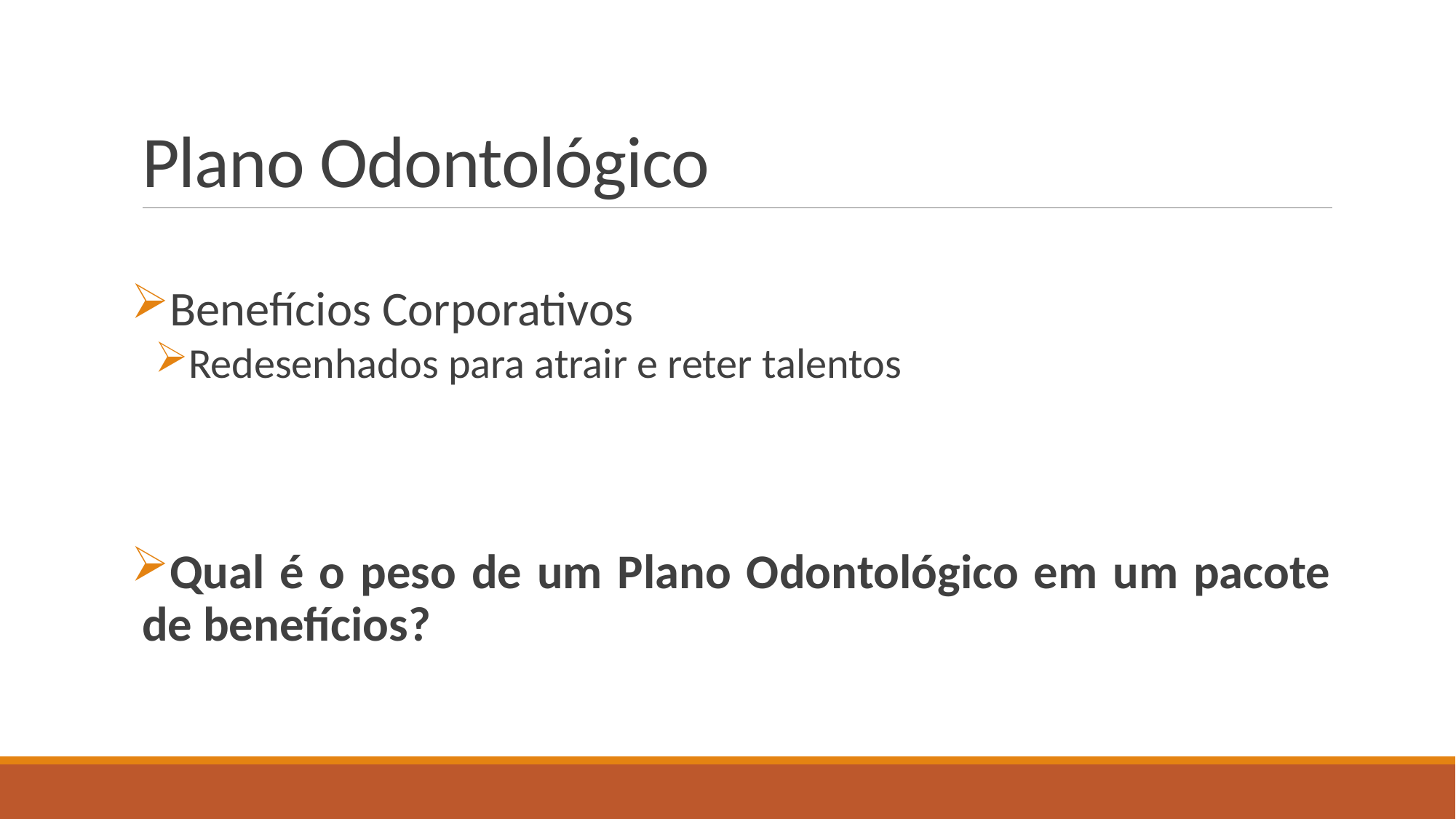

# Plano Odontológico

Benefícios Corporativos
Redesenhados para atrair e reter talentos

Qual é o peso de um Plano Odontológico em um pacote de benefícios?